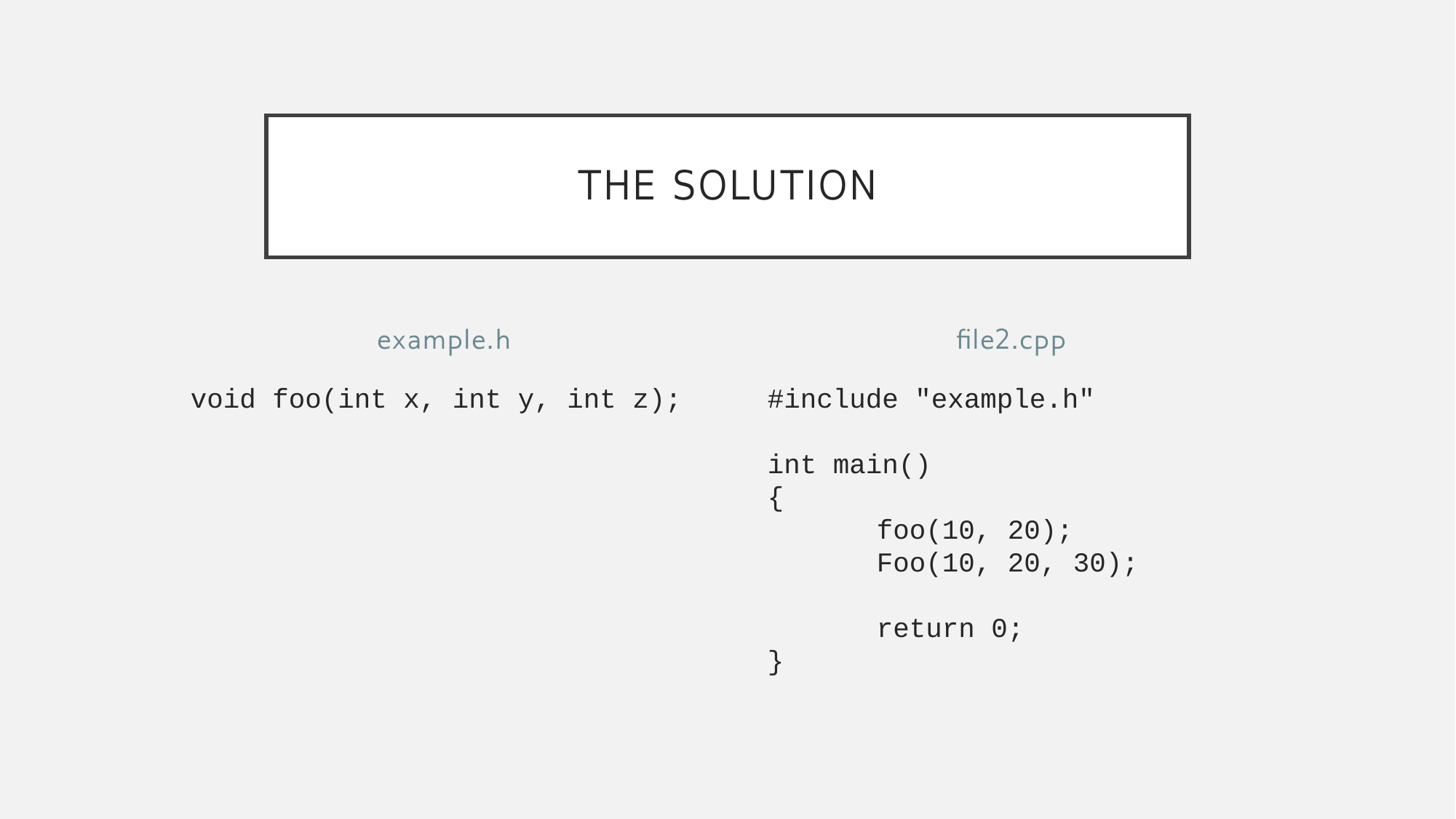

# The Solution
example.h
file2.cpp
void foo(int x, int y, int z);
#include "example.h"

int main()
{
	foo(10, 20);
	Foo(10, 20, 30);

	return 0;
}